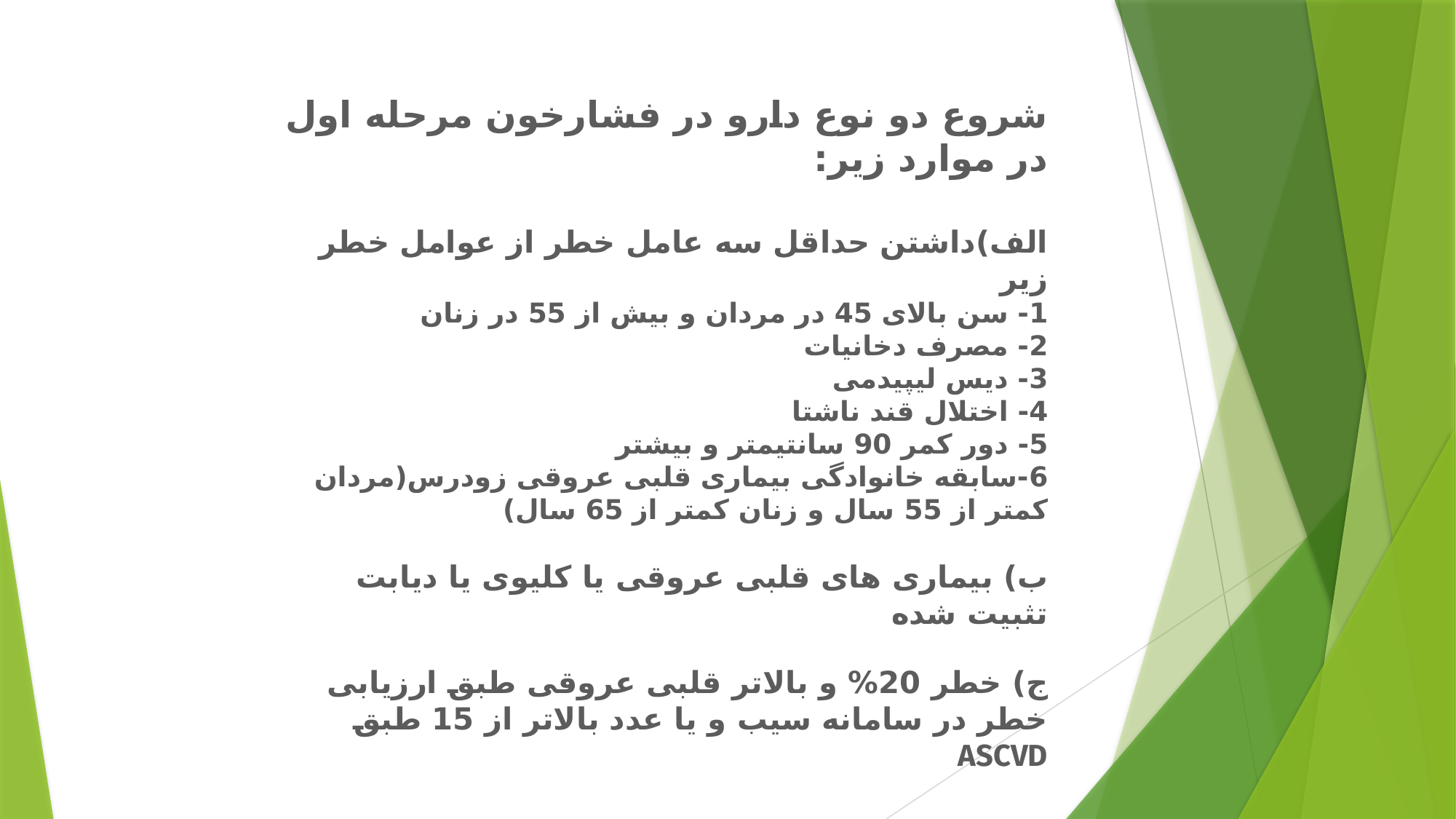

شروع دو نوع دارو در فشارخون مرحله اول در موارد زیر:

الف)داشتن حداقل سه عامل خطر از عوامل خطر زیر
1- سن بالای 45 در مردان و بیش از 55 در زنان
2- مصرف دخانیات
3- دیس لیپیدمی
4- اختلال قند ناشتا
5- دور کمر 90 سانتیمتر و بیشتر
6-سابقه خانوادگی بیماری قلبی عروقی زودرس(مردان کمتر از 55 سال و زنان کمتر از 65 سال)

ب) بیماری های قلبی عروقی یا کلیوی یا دیابت تثبیت شده

ج) خطر 20% و بالاتر قلبی عروقی طبق ارزیابی خطر در سامانه سیب و یا عدد بالاتر از 15 طبق ASCVD